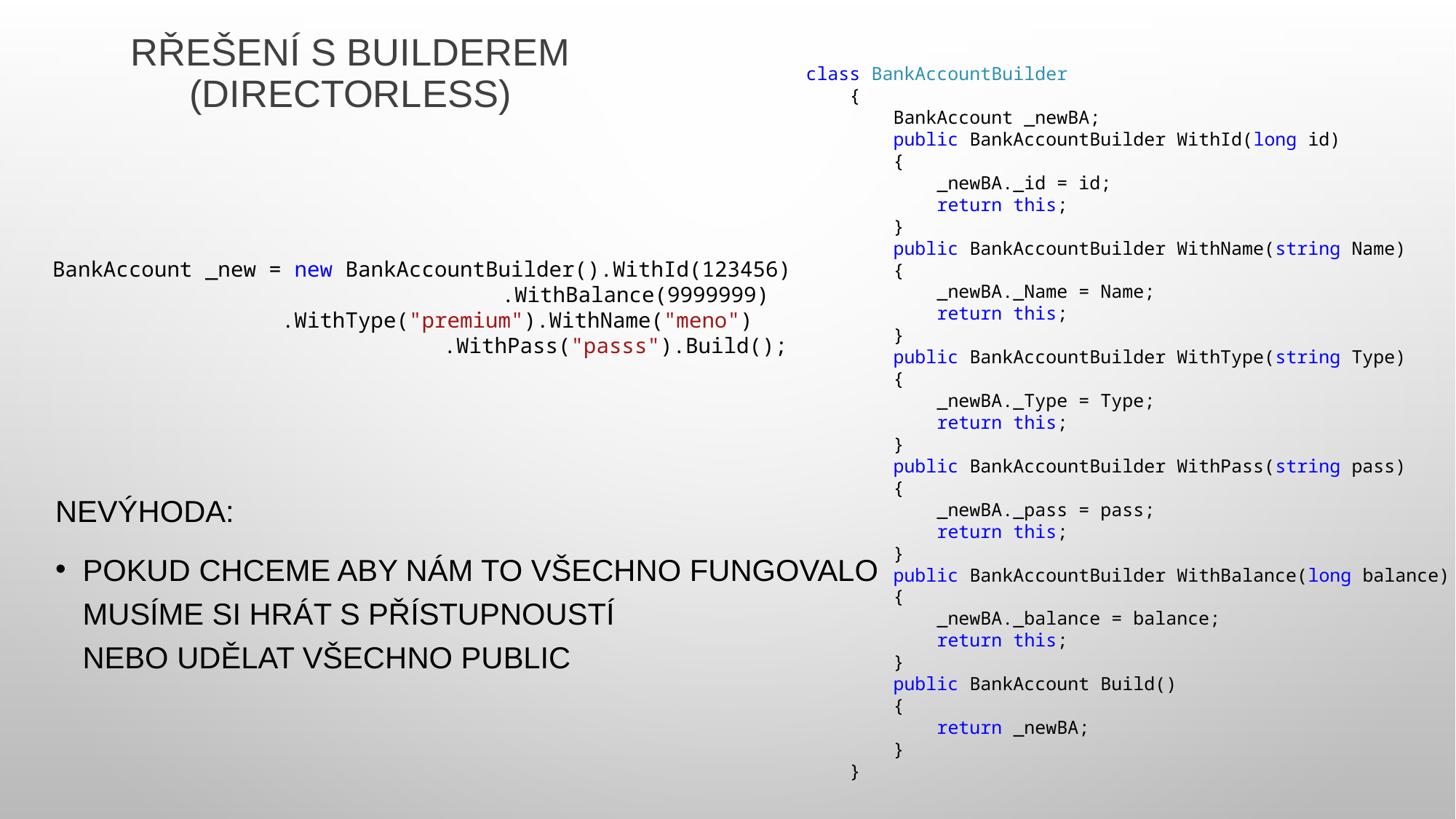

# RŘešení s Builderem (Directorless)
class BankAccountBuilder
    {
        BankAccount _newBA;
        public BankAccountBuilder WithId(long id)
        {
            _newBA._id = id;
            return this;
        }
        public BankAccountBuilder WithName(string Name)
        {
            _newBA._Name = Name;
            return this;
        }
        public BankAccountBuilder WithType(string Type)
        {
            _newBA._Type = Type;
            return this;
        }
        public BankAccountBuilder WithPass(string pass)
        {
            _newBA._pass = pass;
            return this;
        }
        public BankAccountBuilder WithBalance(long balance)
        {
            _newBA._balance = balance;
            return this;
        }
        public BankAccount Build()
        {
            return _newBA;
        }
    }

Nevýhoda:
Pokud chceme aby nám to všechno fungovalo
musíme si hrát s přístupnoustí
nebo udělat všechno public
BankAccount _new = new BankAccountBuilder().WithId(123456)
				 .WithBalance(9999999)
                  .WithType("premium").WithName("meno")
			     .WithPass("passs").Build();